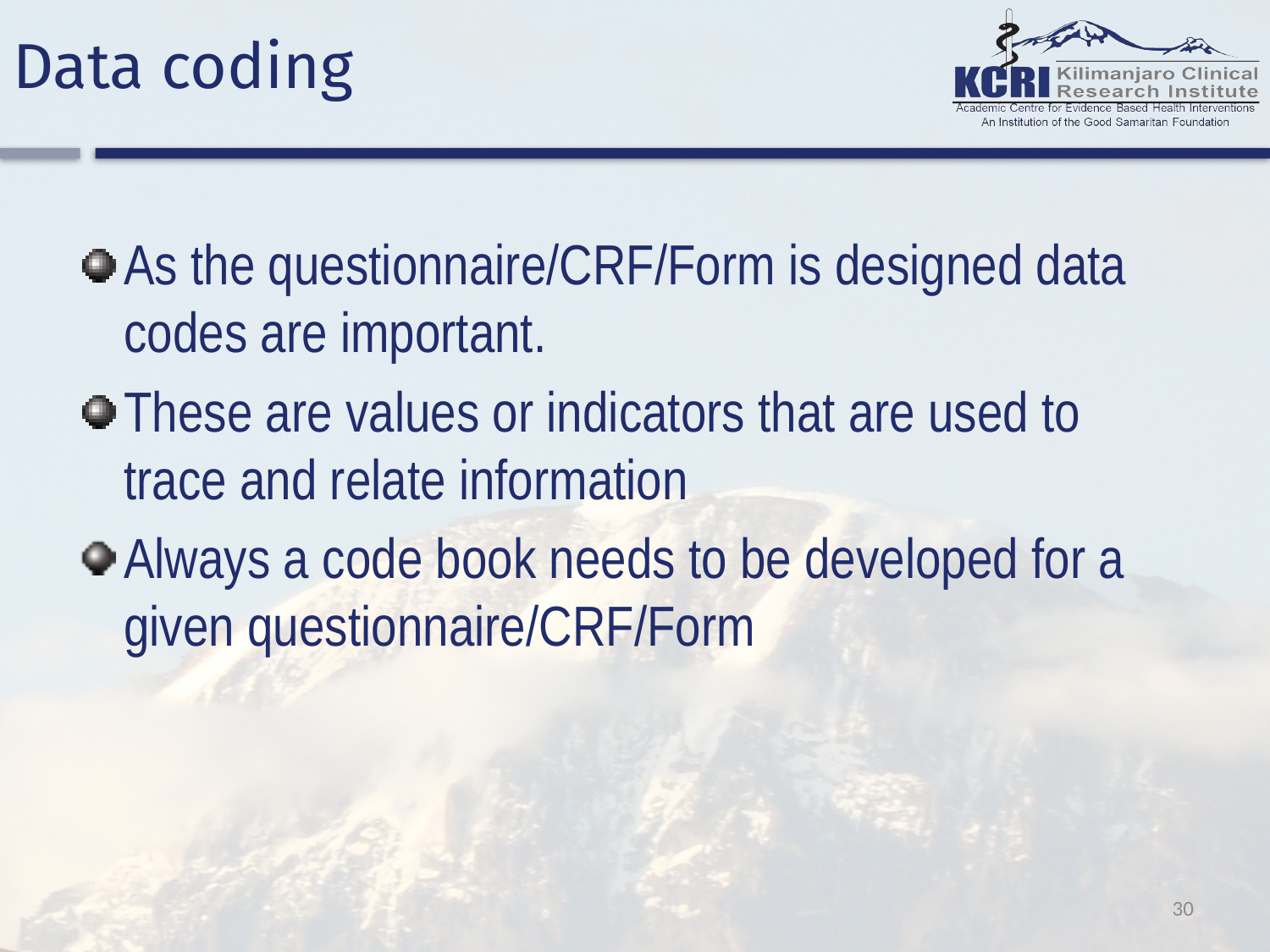

# Data coding
As the questionnaire/CRF/Form is designed data codes are important.
These are values or indicators that are used to trace and relate information
Always a code book needs to be developed for a given questionnaire/CRF/Form

30